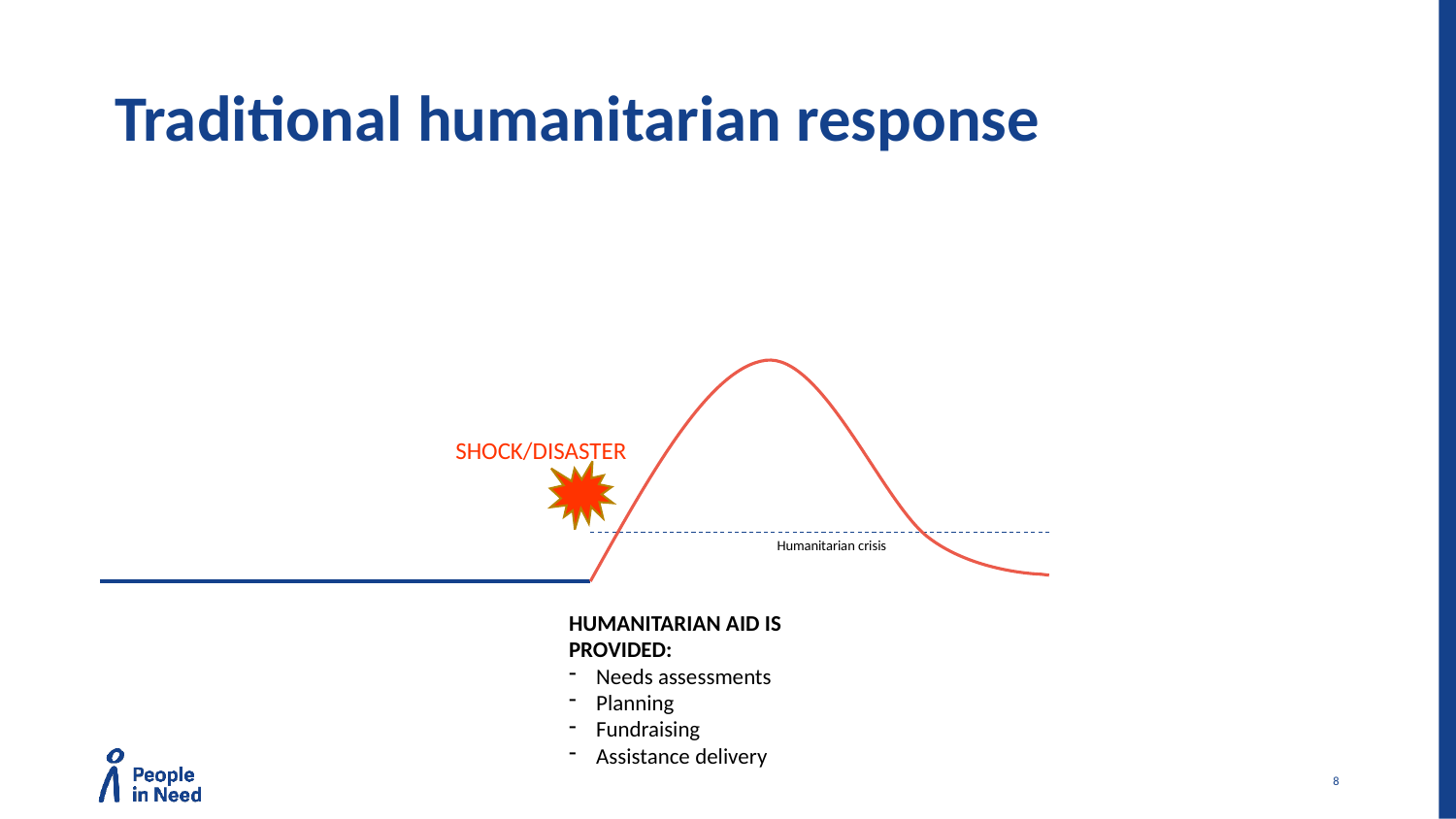

# Traditional humanitarian response

SHOCK/DISASTER

Humanitarian crisis
Humanitarian aid is provided:
Needs assessments
Planning
Fundraising
Assistance delivery